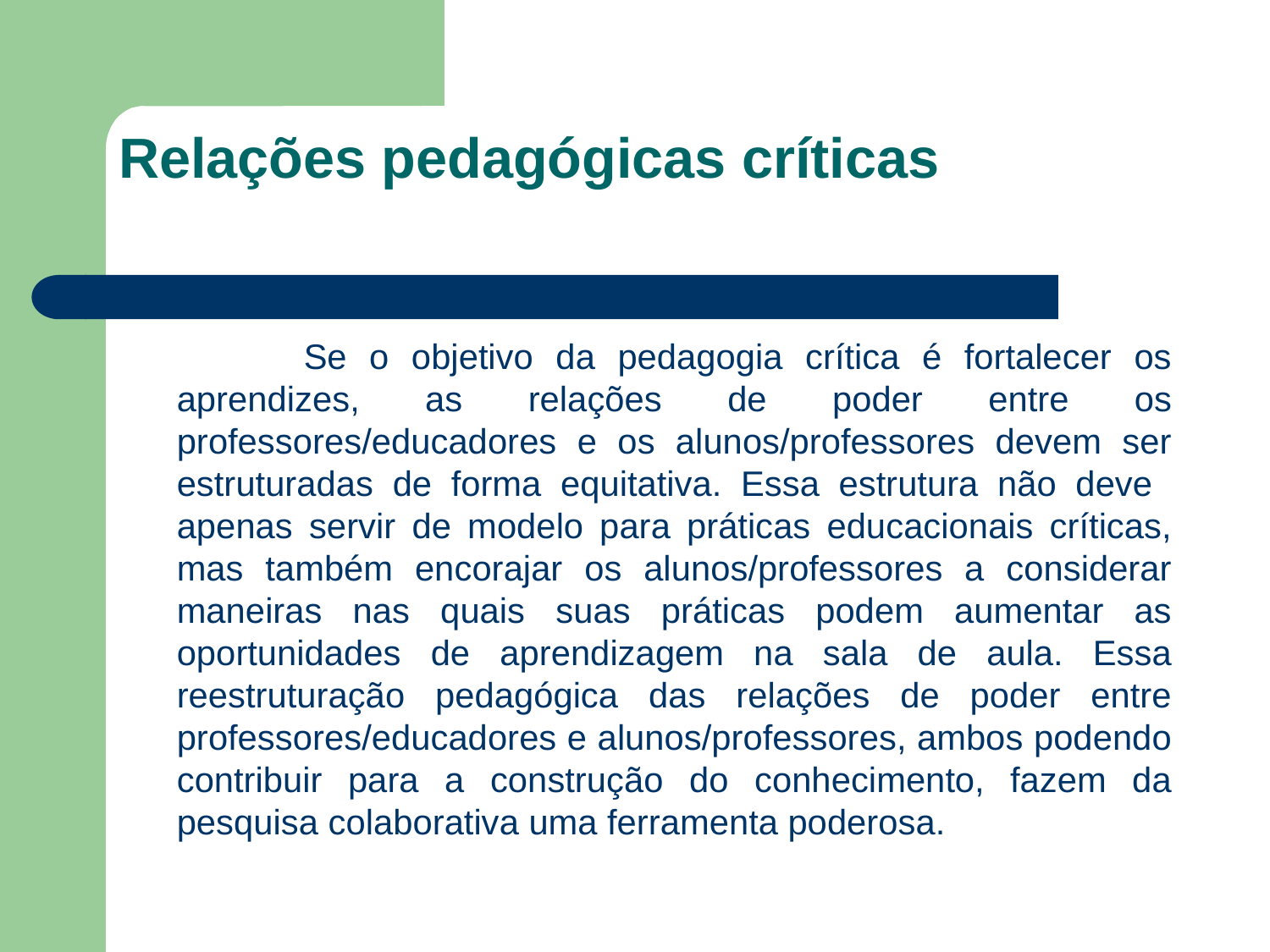

# Relações pedagógicas críticas
		Se o objetivo da pedagogia crítica é fortalecer os aprendizes, as relações de poder entre os professores/educadores e os alunos/professores devem ser estruturadas de forma equitativa. Essa estrutura não deve  apenas servir de modelo para práticas educacionais críticas, mas também encorajar os alunos/professores a considerar maneiras nas quais suas práticas podem aumentar as oportunidades de aprendizagem na sala de aula. Essa reestruturação pedagógica das relações de poder entre professores/educadores e alunos/professores, ambos podendo contribuir para a construção do conhecimento, fazem da pesquisa colaborativa uma ferramenta poderosa.